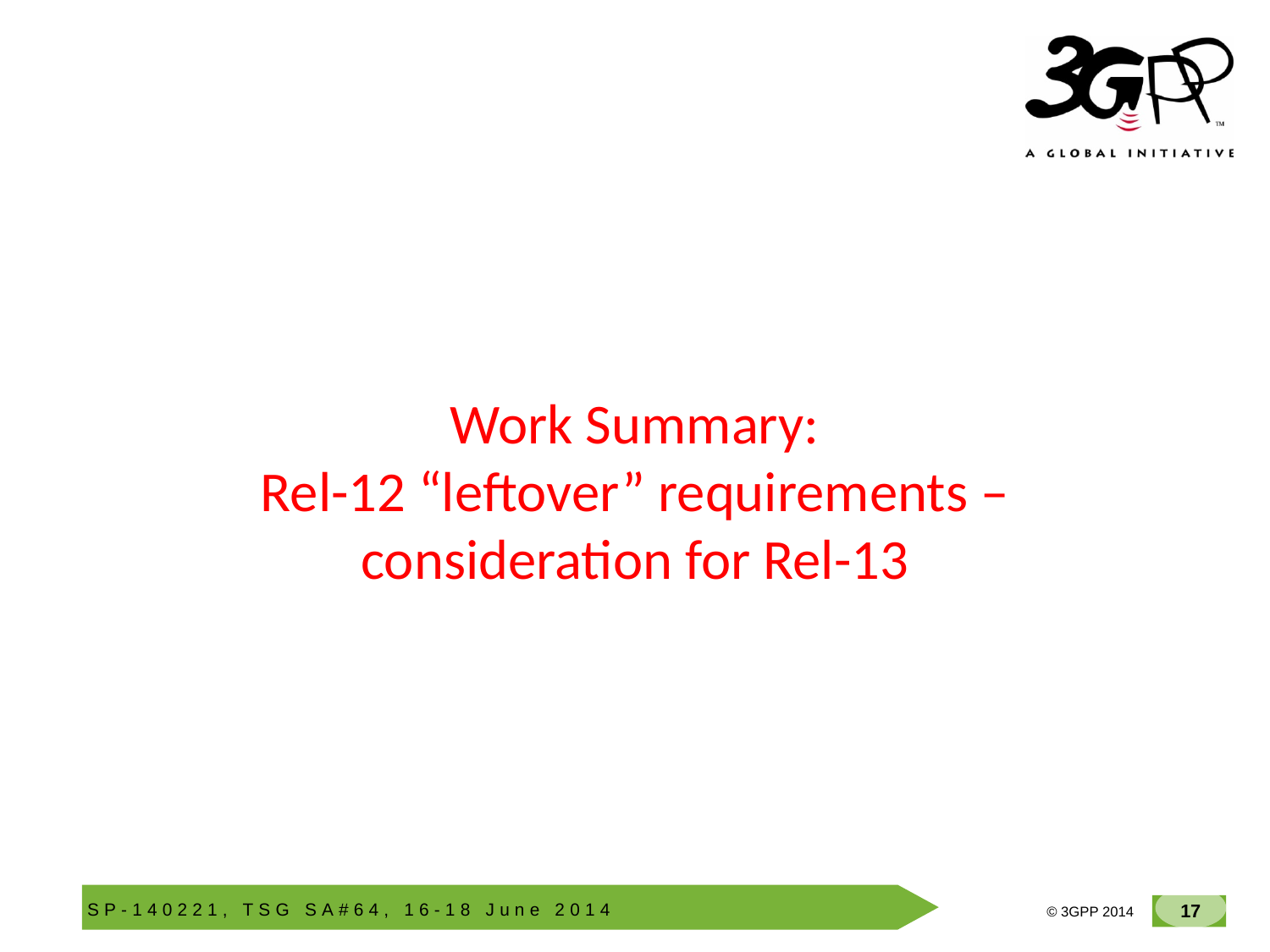

# Work Summary: Rel-12 “leftover” requirements – consideration for Rel-13